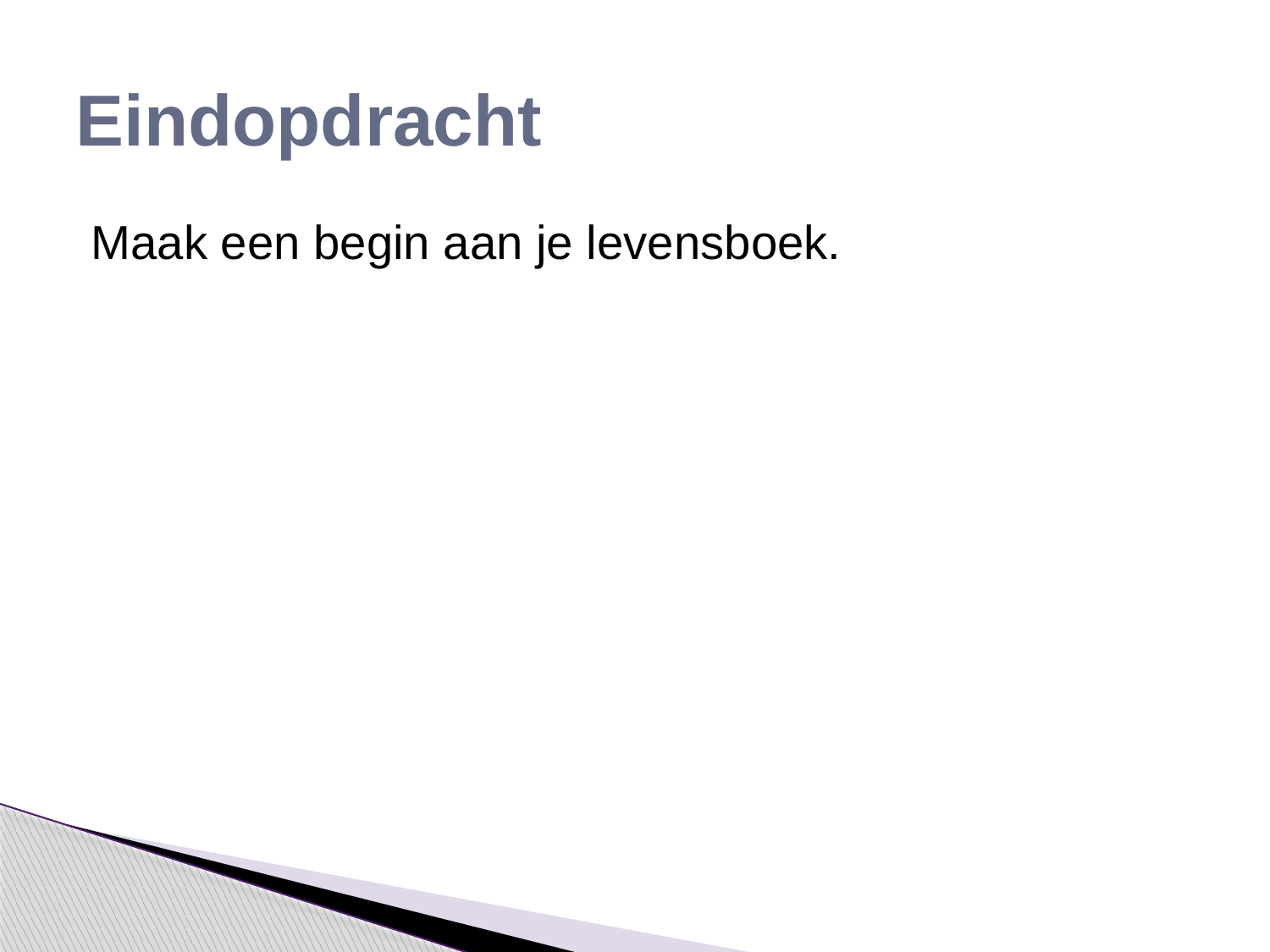

# Eindopdracht
Maak een begin aan je levensboek.